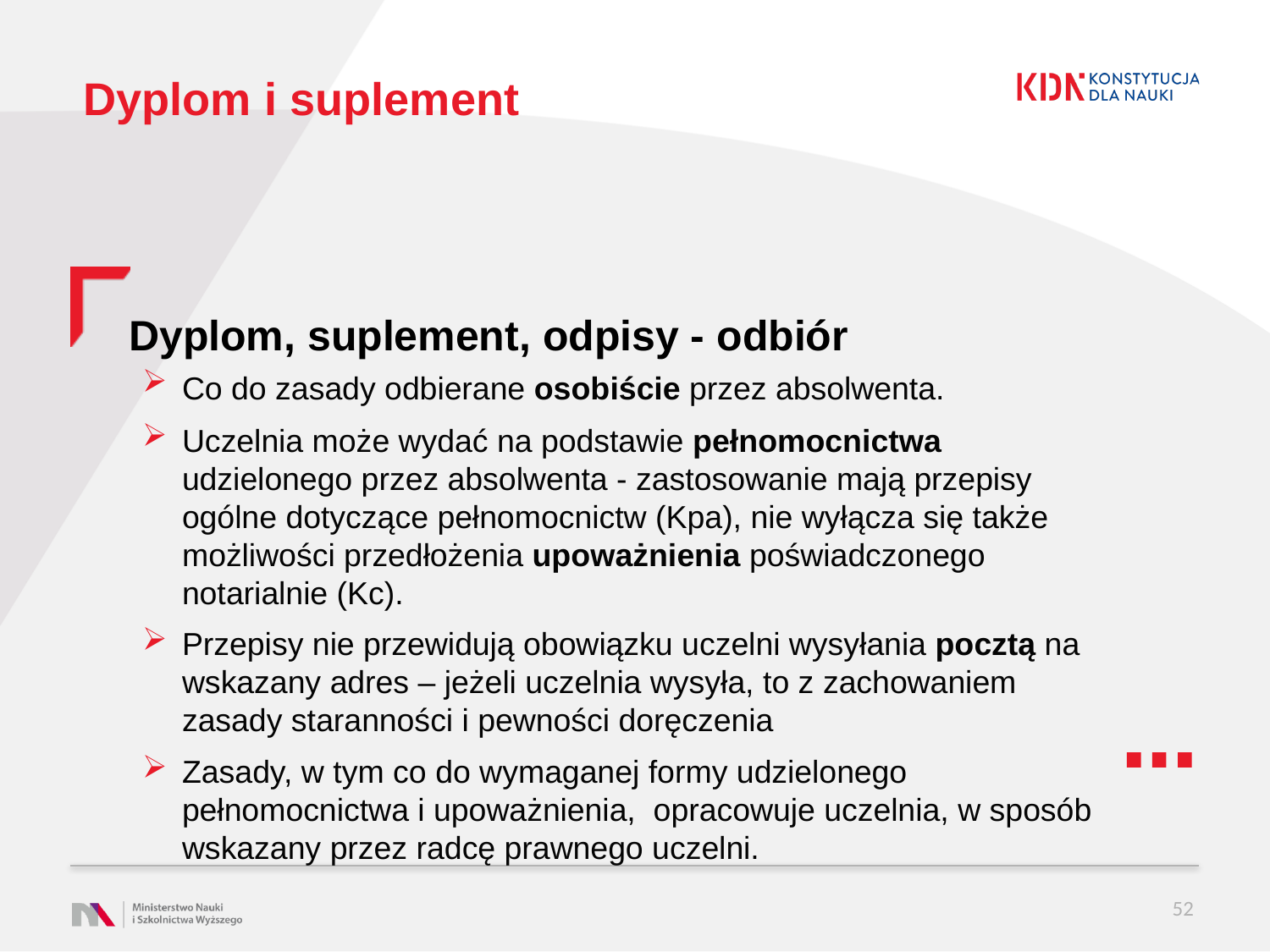

# Dyplom i suplement
Dyplom, suplement, odpisy - odbiór
Co do zasady odbierane osobiście przez absolwenta.
Uczelnia może wydać na podstawie pełnomocnictwa udzielonego przez absolwenta - zastosowanie mają przepisy ogólne dotyczące pełnomocnictw (Kpa), nie wyłącza się także możliwości przedłożenia upoważnienia poświadczonego notarialnie (Kc).
Przepisy nie przewidują obowiązku uczelni wysyłania pocztą na wskazany adres – jeżeli uczelnia wysyła, to z zachowaniem zasady staranności i pewności doręczenia
Zasady, w tym co do wymaganej formy udzielonego pełnomocnictwa i upoważnienia,  opracowuje uczelnia, w sposób wskazany przez radcę prawnego uczelni.

52